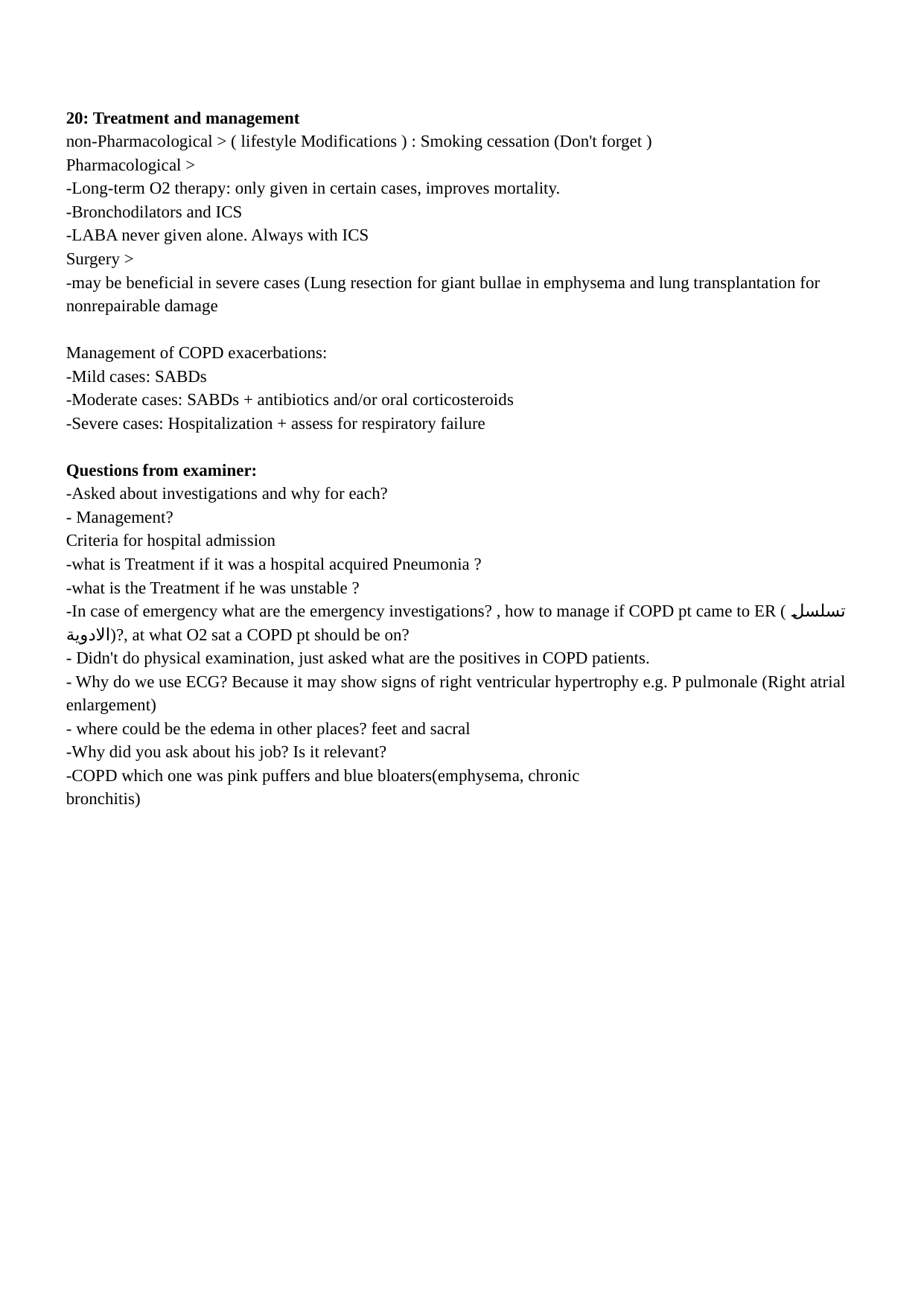

20: Treatment and management
non-Pharmacological > ( lifestyle Modifications ) : Smoking cessation (Don't forget )
Pharmacological >
-Long-term O2 therapy: only given in certain cases, improves mortality.
-Bronchodilators and ICS
-LABA never given alone. Always with ICS
Surgery >
-may be beneficial in severe cases (Lung resection for giant bullae in emphysema and lung transplantation for nonrepairable damage

Management of COPD exacerbations:
-Mild cases: SABDs
-Moderate cases: SABDs + antibiotics and/or oral corticosteroids
-Severe cases: Hospitalization + assess for respiratory failure

Questions from examiner:
-Asked about investigations and why for each?
- Management?
Criteria for hospital admission
-what is Treatment if it was a hospital acquired Pneumonia ?
-what is the Treatment if he was unstable ?
-In case of emergency what are the emergency investigations? , how to manage if COPD pt came to ER ( تسلسل الادویة)?, at what O2 sat a COPD pt should be on?
- Didn't do physical examination, just asked what are the positives in COPD patients.
- Why do we use ECG? Because it may show signs of right ventricular hypertrophy e.g. P pulmonale (Right atrial enlargement)
- where could be the edema in other places? feet and sacral
-Why did you ask about his job? Is it relevant?
-COPD which one was pink puffers and blue bloaters(emphysema, chronic
bronchitis)